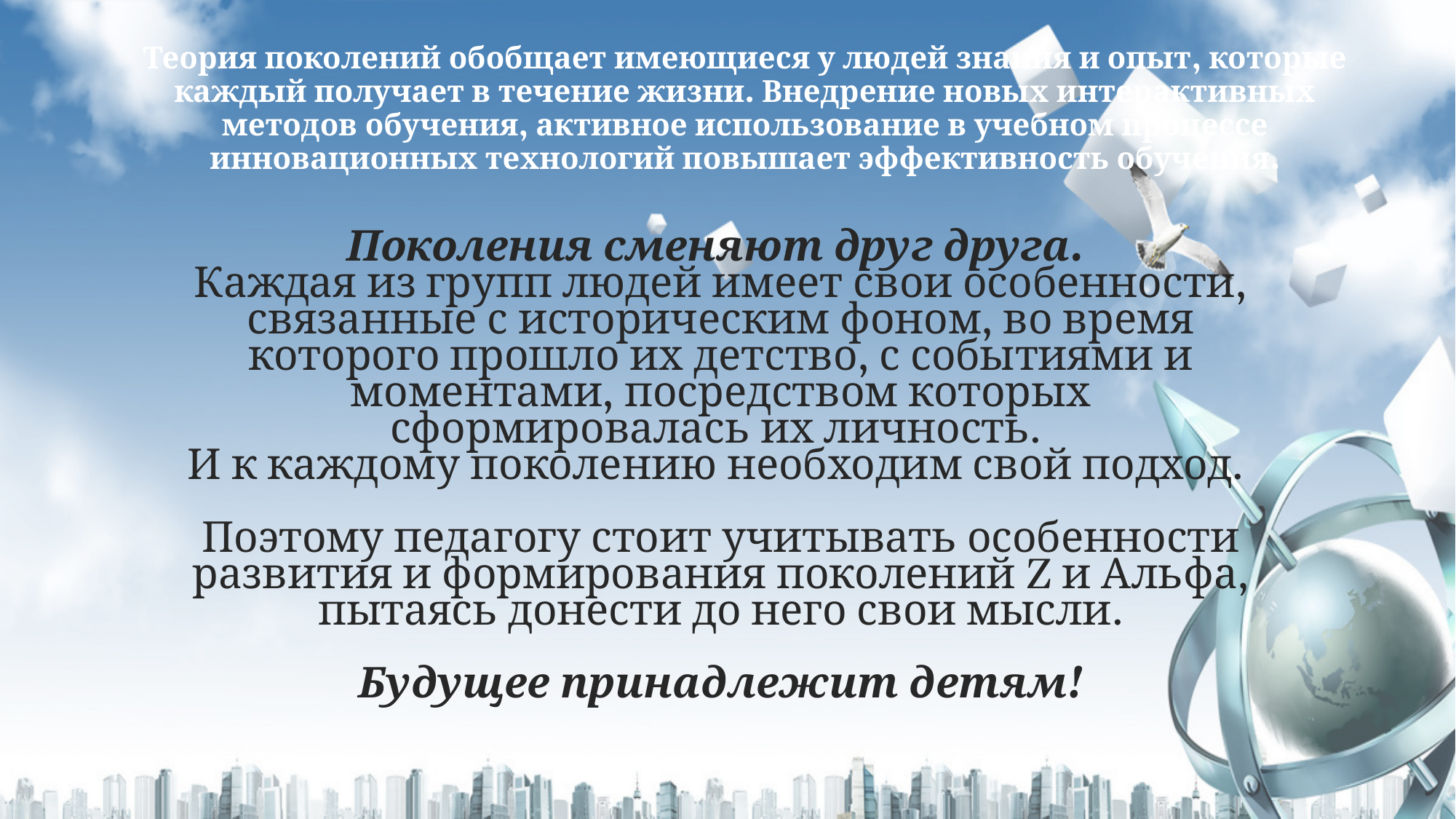

Теория поколений обобщает имеющиеся у людей знания и опыт, которые каждый получает в течение жизни. Внедрение новых интерактивных методов обучения, активное использование в учебном процессе инновационных технологий повышает эффективность обучения.
Поколения сменяют друг друга.
Каждая из групп людей имеет свои особенности, связанные с историческим фоном, во время которого прошло их детство, с событиями и моментами, посредством которых сформировалась их личность.
И к каждому поколению необходим свой подход.

Поэтому педагогу стоит учитывать особенности развития и формирования поколений Z и Альфа, пытаясь донести до него свои мысли.

Будущее принадлежит детям!